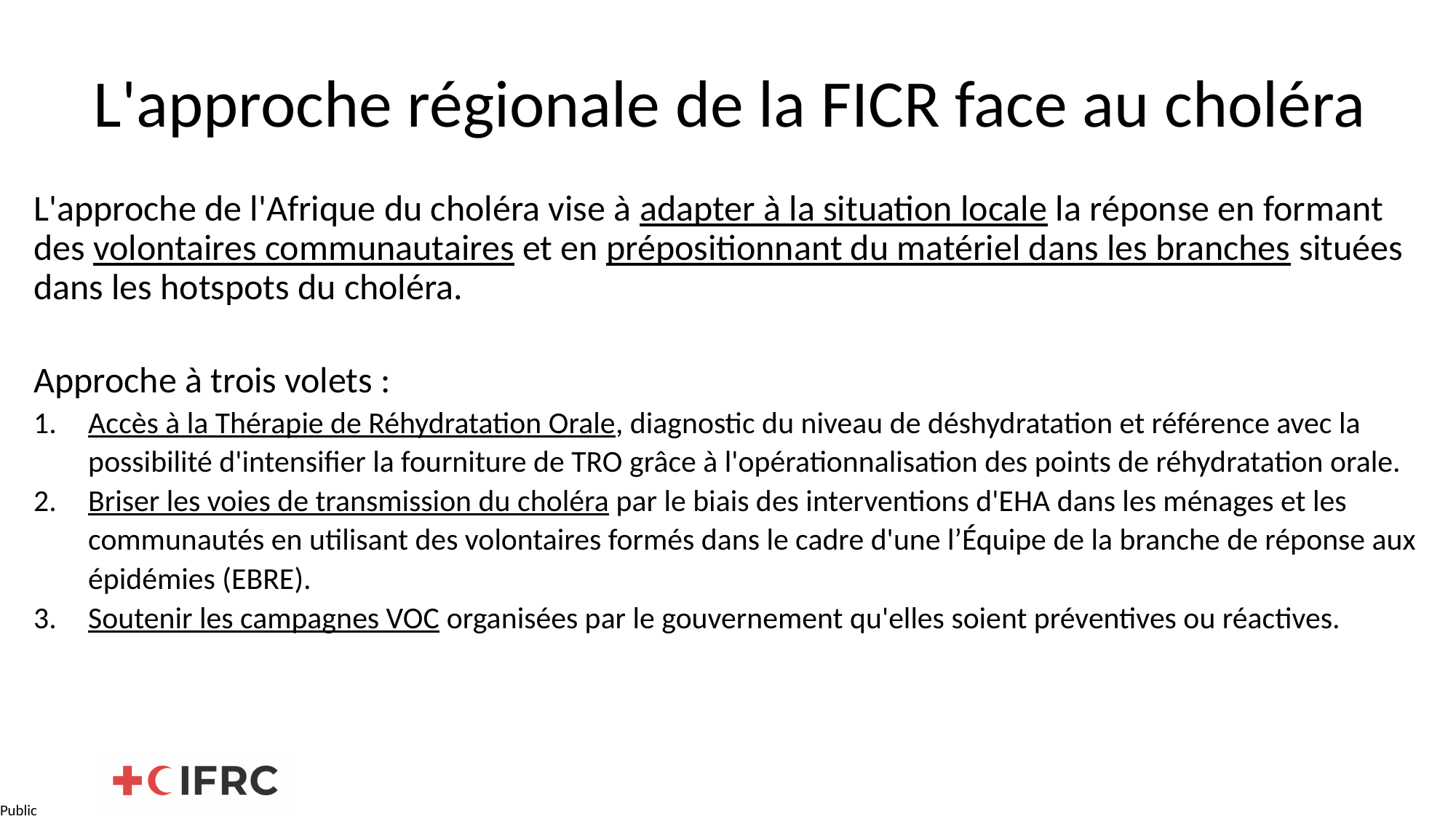

# L'approche régionale de la FICR face au choléra
L'approche de l'Afrique du choléra vise à adapter à la situation locale la réponse en formant des volontaires communautaires et en prépositionnant du matériel dans les branches situées dans les hotspots du choléra.

Approche à trois volets :
Accès à la Thérapie de Réhydratation Orale, diagnostic du niveau de déshydratation et référence avec la possibilité d'intensifier la fourniture de TRO grâce à l'opérationnalisation des points de réhydratation orale.
Briser les voies de transmission du choléra par le biais des interventions d'EHA dans les ménages et les communautés en utilisant des volontaires formés dans le cadre d'une l’Équipe de la branche de réponse aux épidémies (EBRE).
Soutenir les campagnes VOC organisées par le gouvernement qu'elles soient préventives ou réactives.